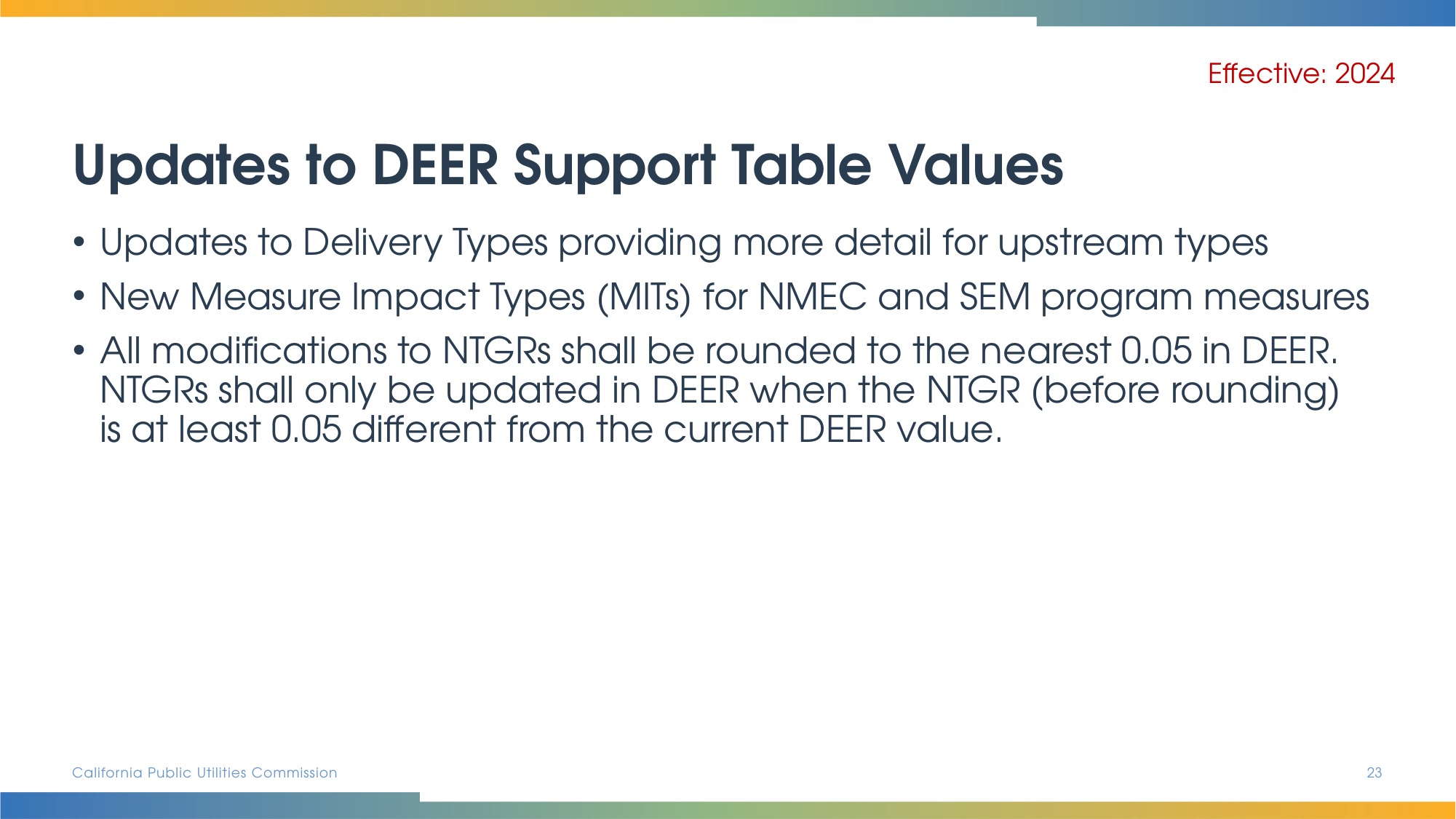

# Updates to DEER Support Table Values
Effective: 2024
Updates to Delivery Types providing more detail for upstream types
New Measure Impact Types (MITs) for NMEC and SEM program measures
All modifications to NTGRs shall be rounded to the nearest 0.05 in DEER. NTGRs shall only be updated in DEER when the NTGR (before rounding) is at least 0.05 different from the current DEER value.

23